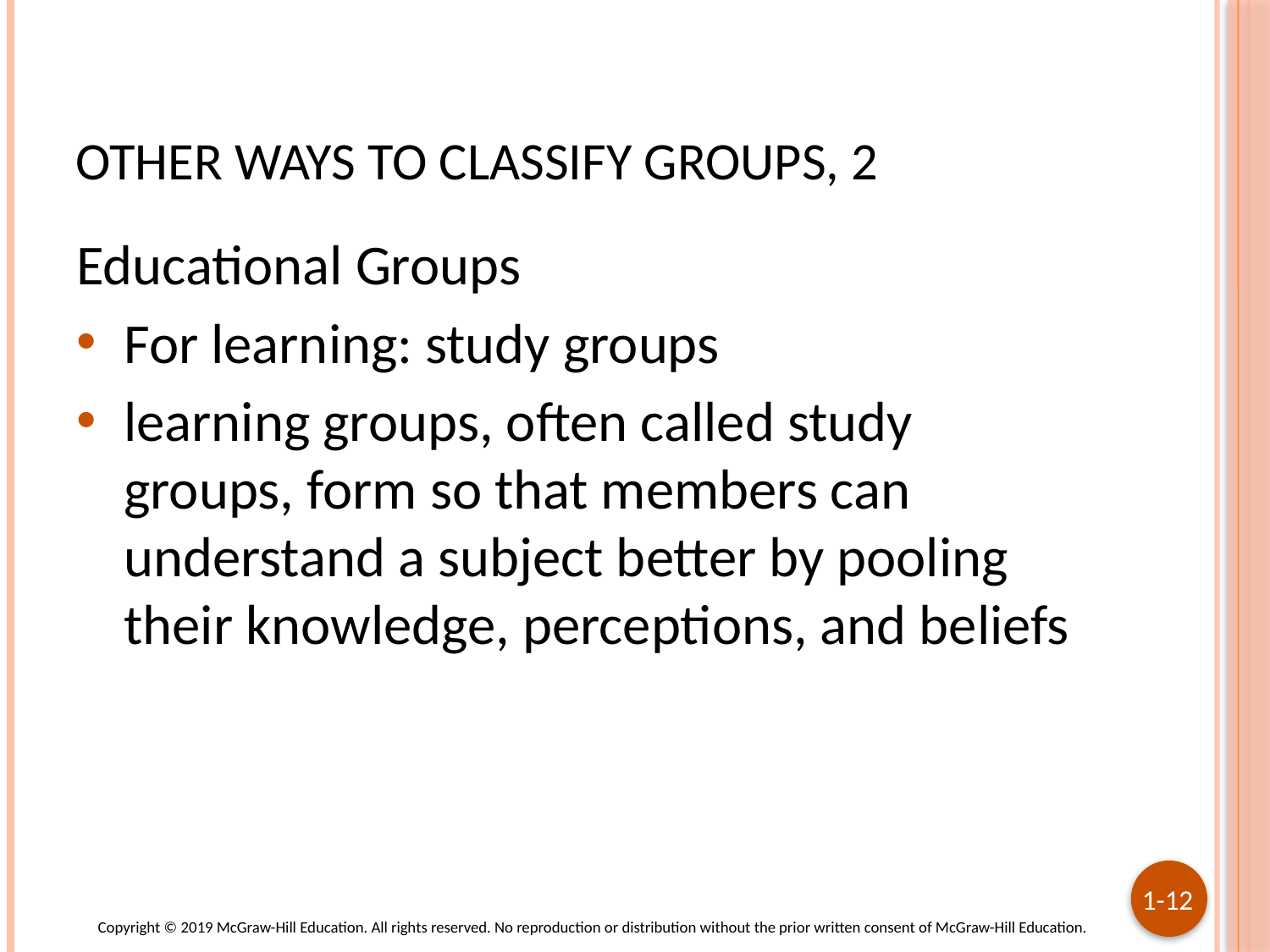

# Other ways to classify groups, 2
Educational Groups
For learning: study groups
learning groups, often called study groups, form so that members can understand a subject better by pooling their knowledge, perceptions, and beliefs